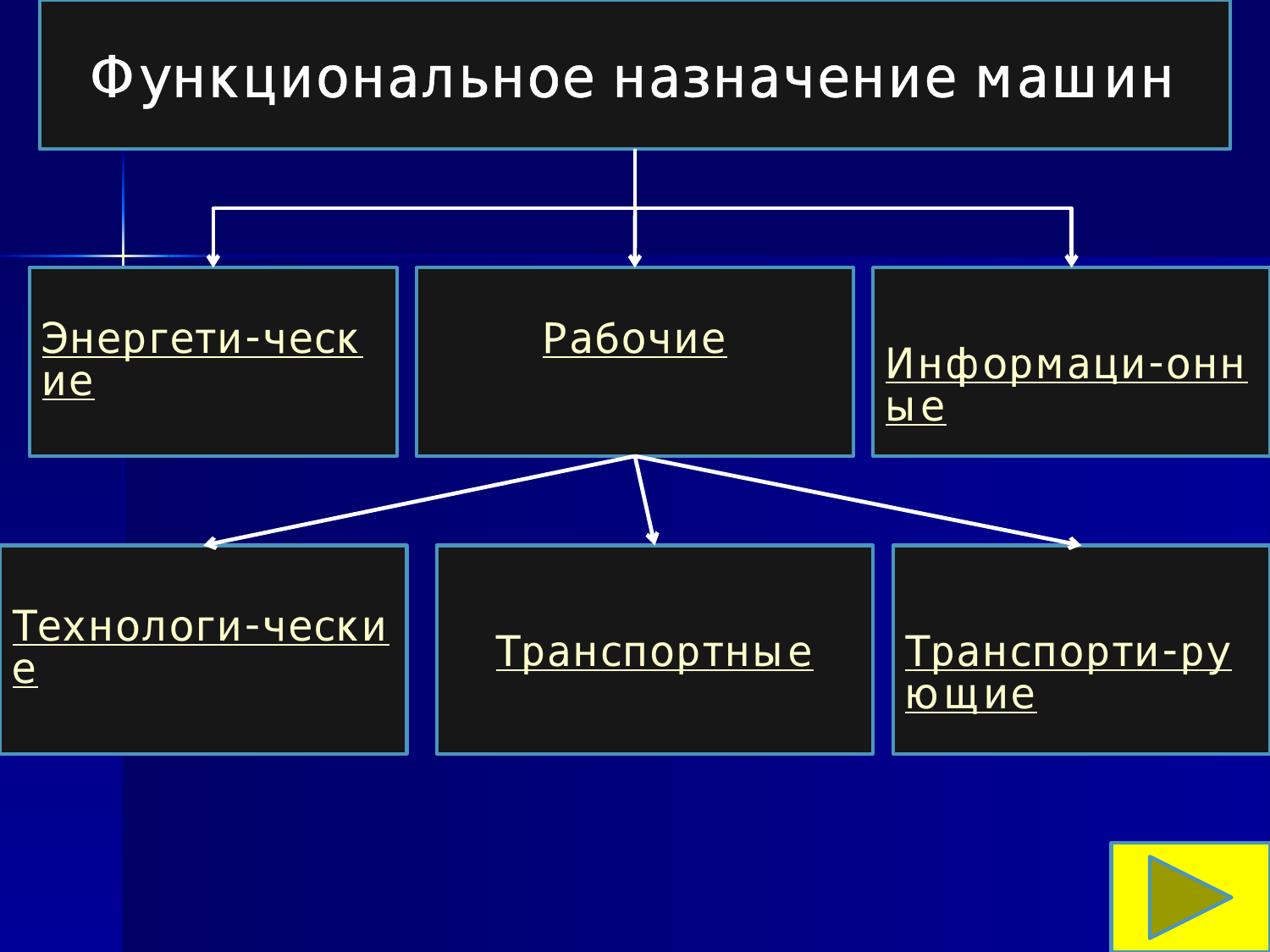

Функциональное назначение машин
Рабочие

Энергети-ческие

Информаци-онные
Технологи-ческие

Транспортные
Транспорти-рующие